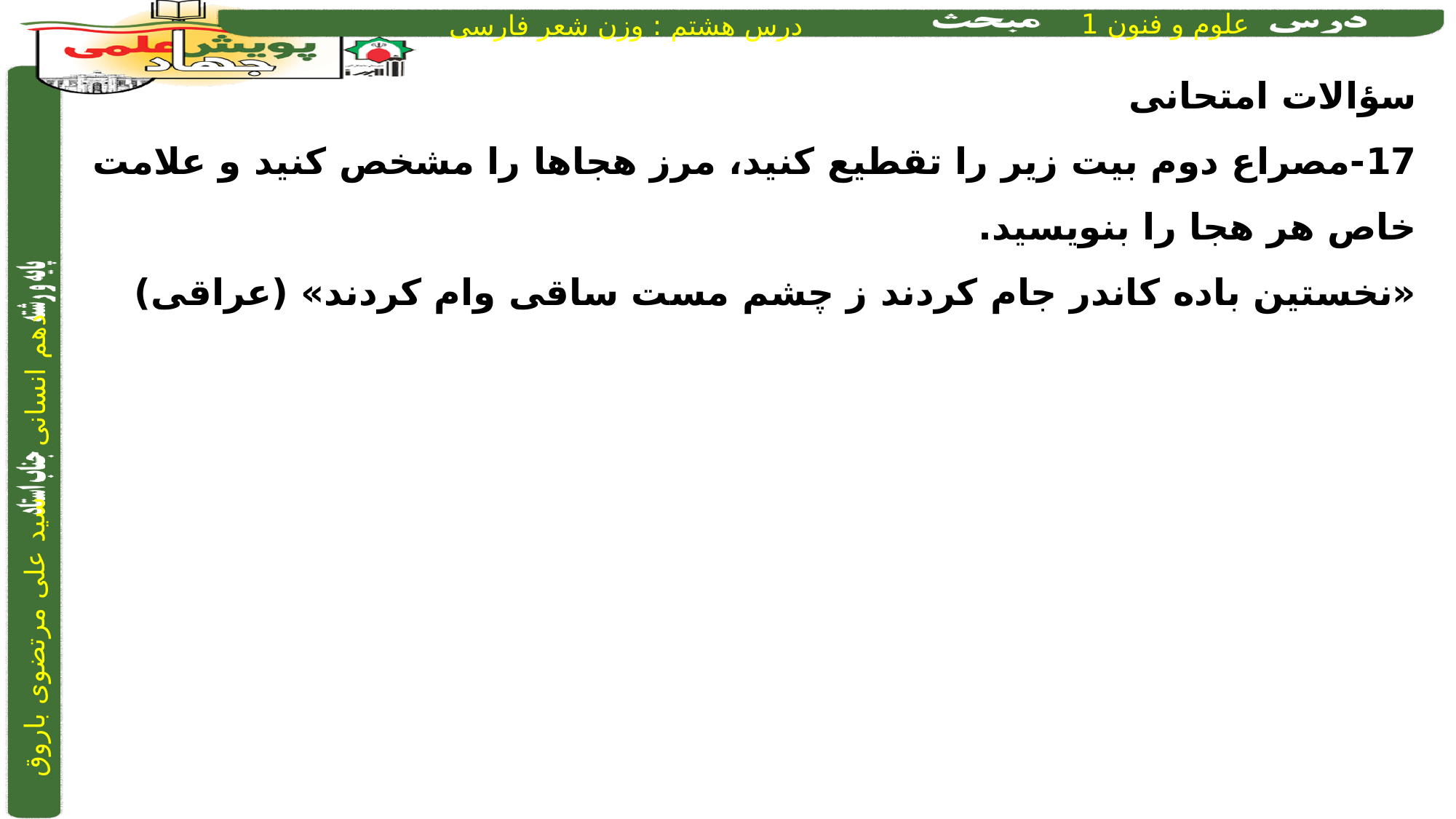

سؤالات امتحانی
17-مصراع دوم بیت زیر را تقطیع کنید، مرز هجاها را مشخص کنید و علامت خاص هر هجا را بنویسید.‌
«نخستین باده کاندر جام کردند	 	ز چشم مست ساقی وام کردند» (عراقی)